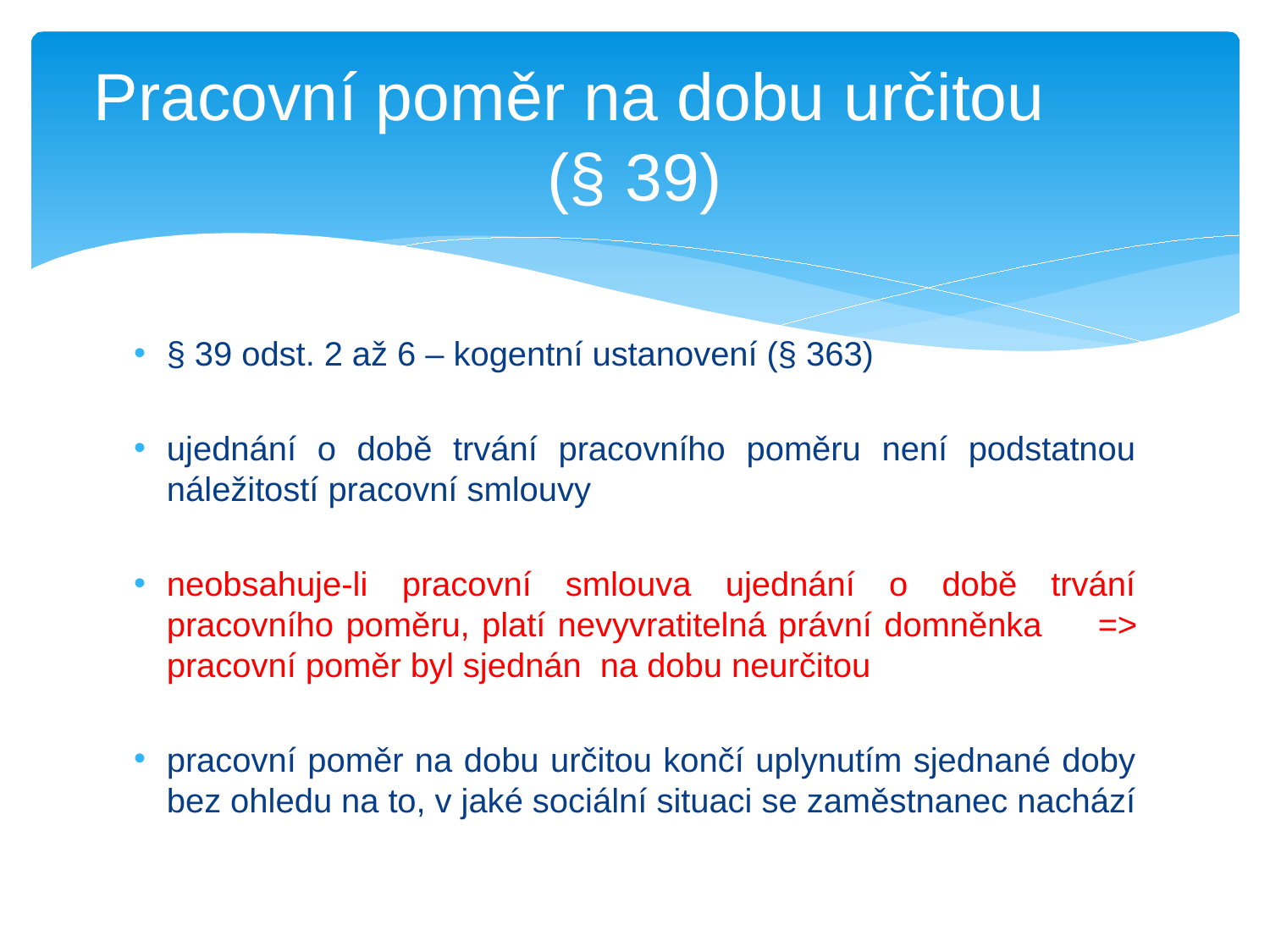

# Pracovní poměr na dobu určitou        (§ 39)
§ 39 odst. 2 až 6 – kogentní ustanovení (§ 363)

ujednání o době trvání pracovního poměru není podstatnou náležitostí pracovní smlouvy

neobsahuje-li pracovní smlouva ujednání o době trvání pracovního poměru, platí nevyvratitelná právní domněnka 	=> pracovní poměr byl sjednán  na dobu neurčitou

pracovní poměr na dobu určitou končí uplynutím sjednané doby bez ohledu na to, v jaké sociální situaci se zaměstnanec nachází